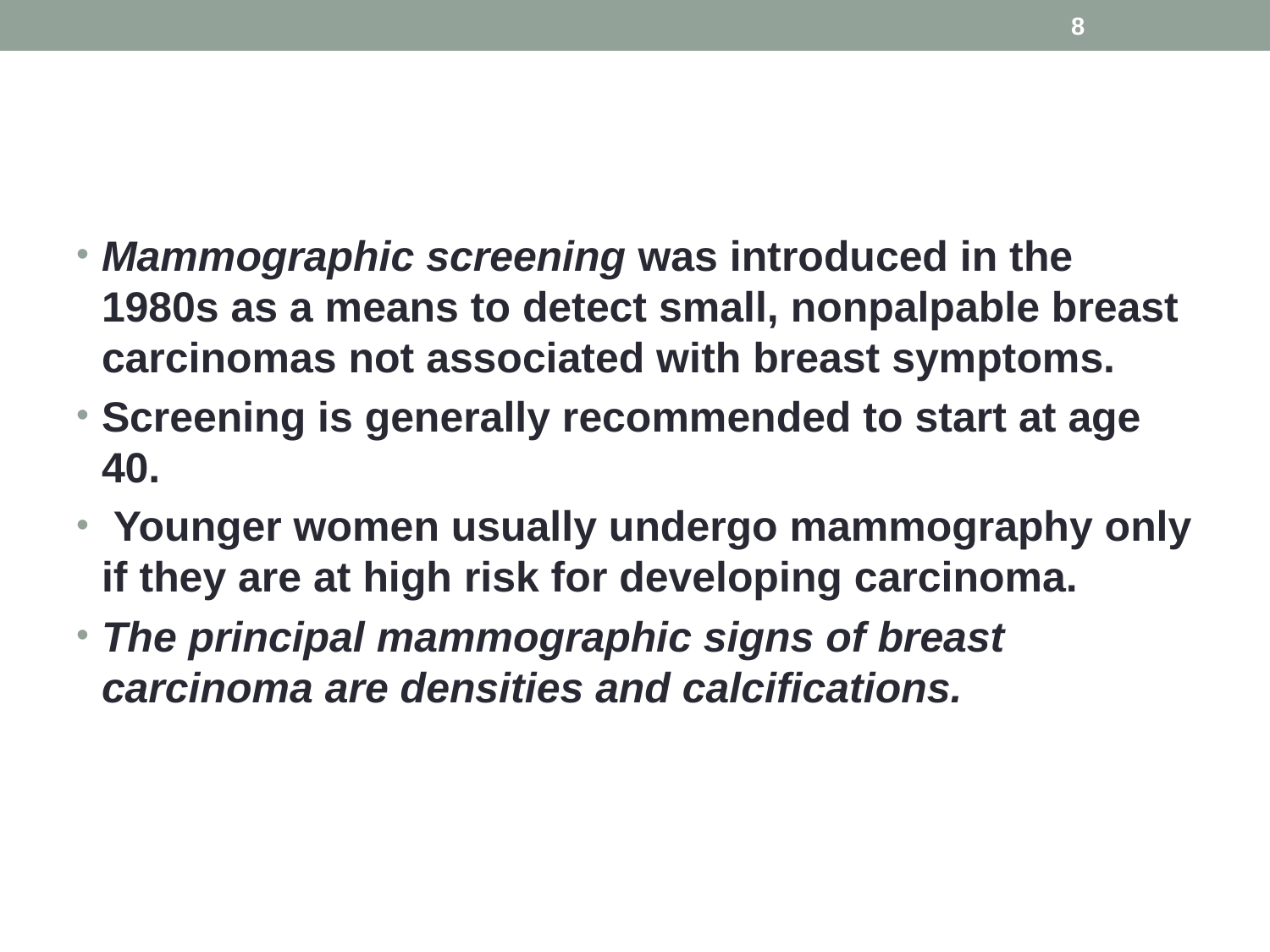

8
#
Mammographic screening was introduced in the 1980s as a means to detect small, nonpalpable breast carcinomas not associated with breast symptoms.
Screening is generally recommended to start at age 40.
 Younger women usually undergo mammography only if they are at high risk for developing carcinoma.
The principal mammographic signs of breast carcinoma are densities and calcifications.